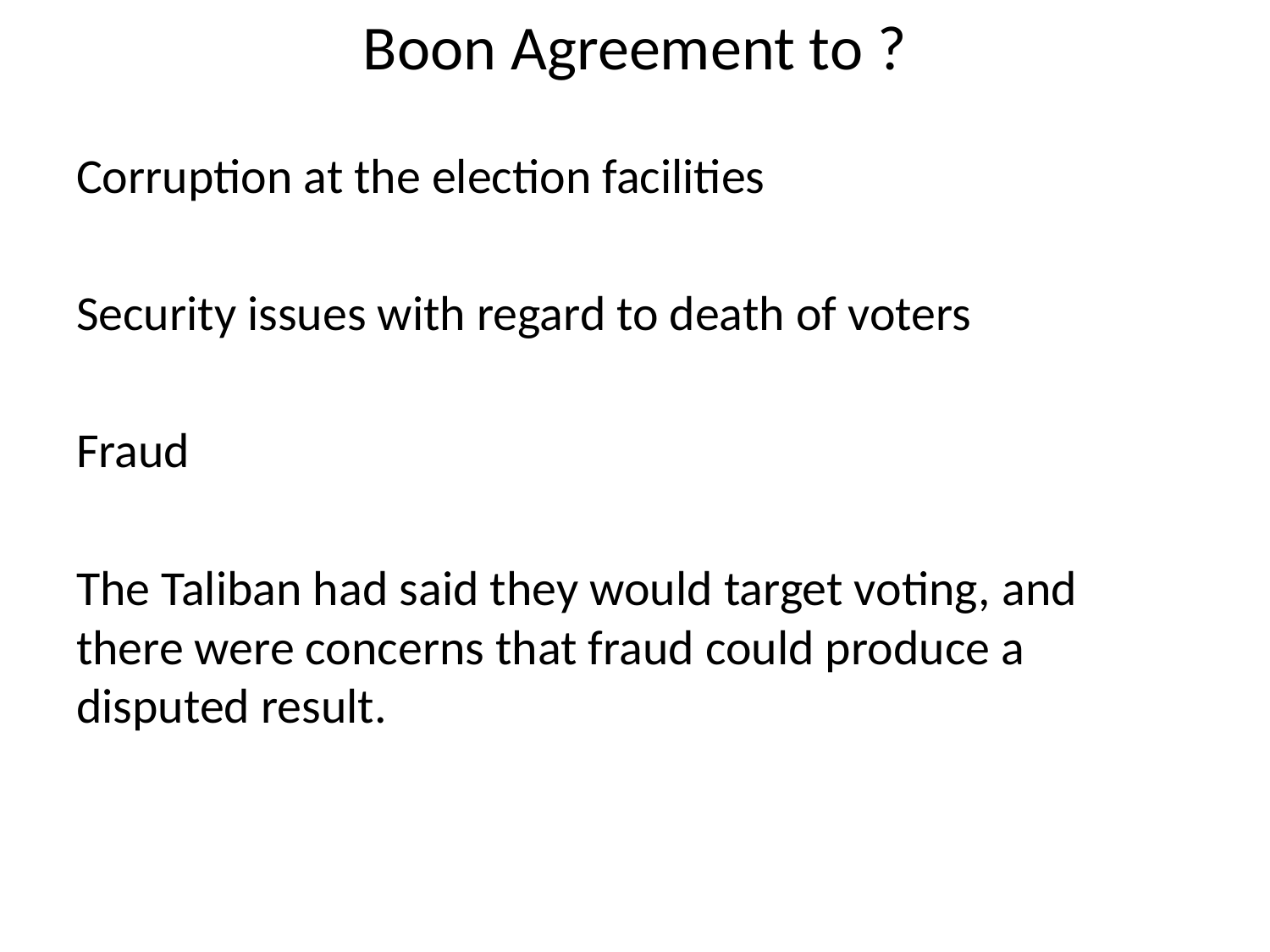

# Boon Agreement to ?
Corruption at the election facilities

Security issues with regard to death of voters

Fraud

The Taliban had said they would target voting, and there were concerns that fraud could produce a disputed result.